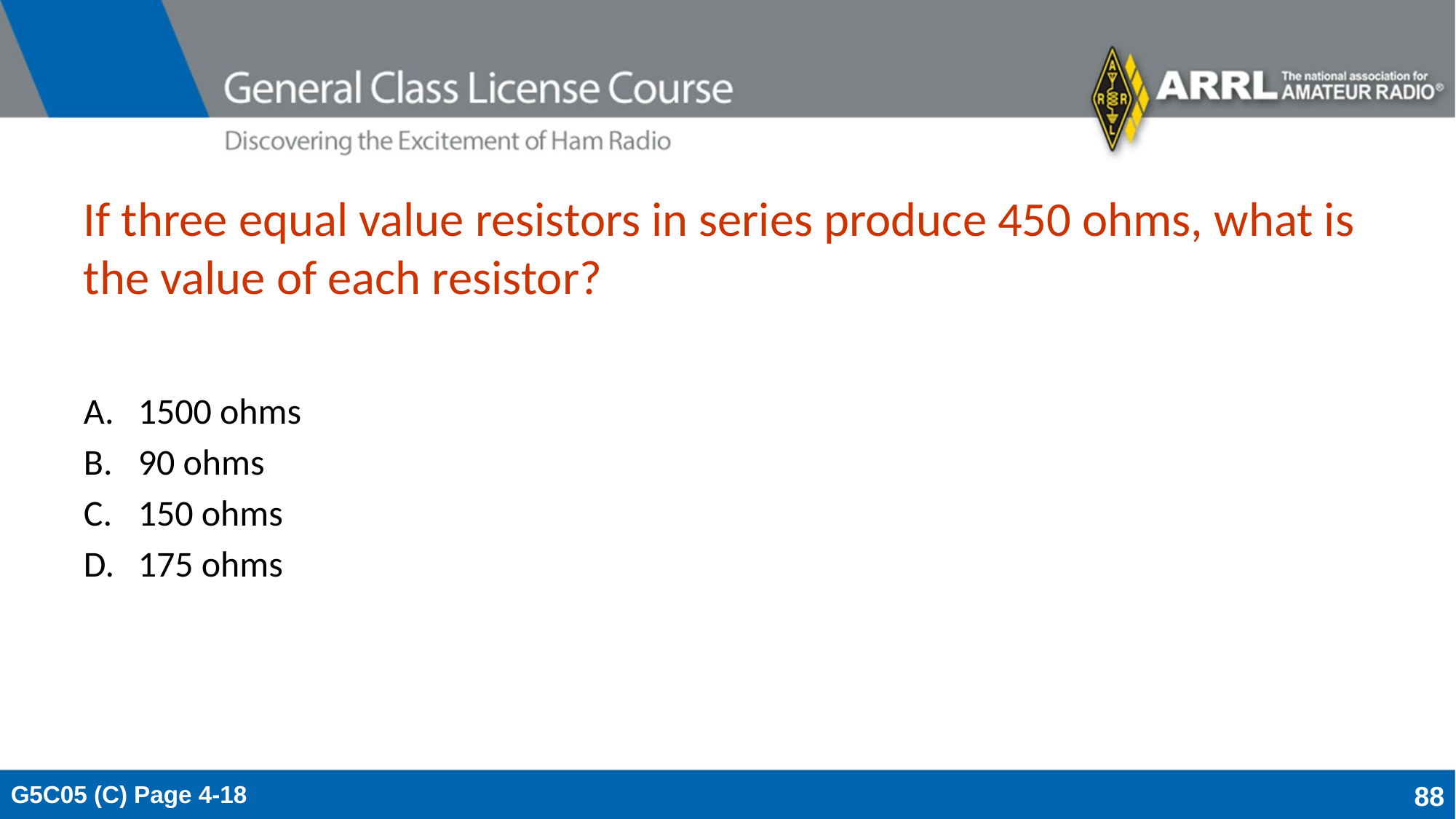

# If three equal value resistors in series produce 450 ohms, what is the value of each resistor?
1500 ohms
90 ohms
150 ohms
175 ohms
G5C05 (C) Page 4-18
88